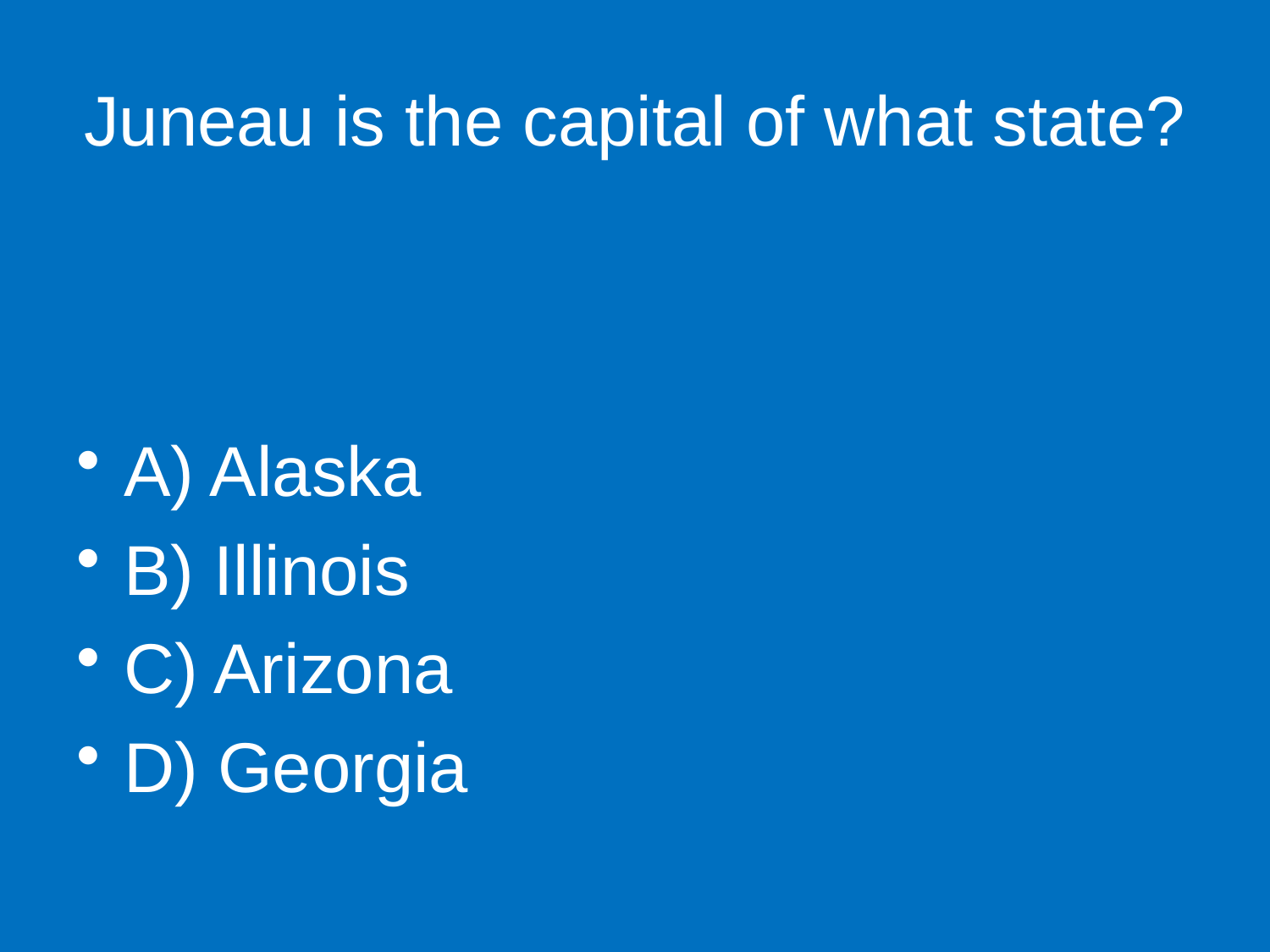

# Juneau is the capital of what state?

A) Alaska
B) Illinois
C) Arizona
D) Georgia